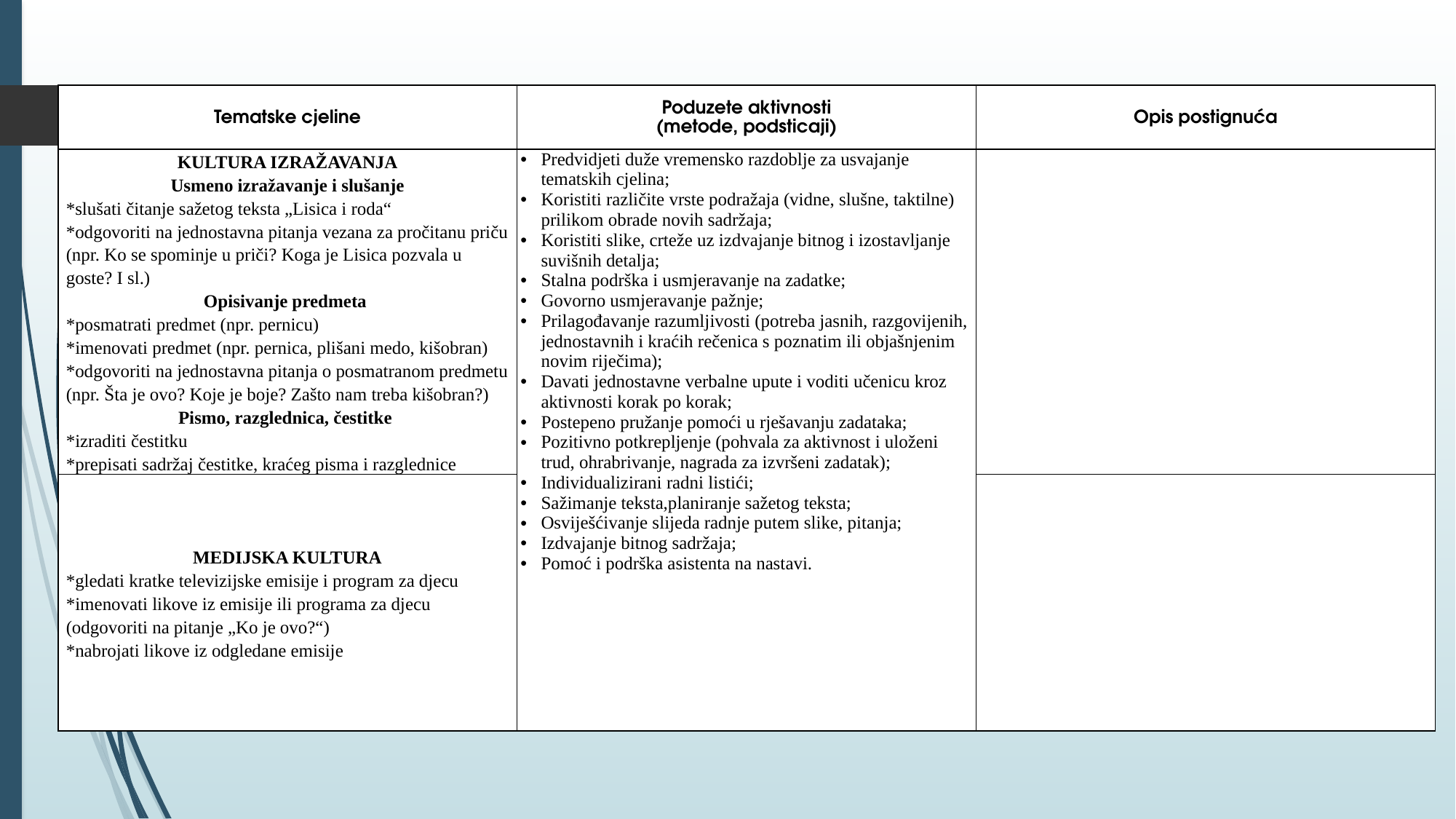

| Tematske cjeline | Poduzete aktivnosti (metode, podsticaji) | Opis postignuća |
| --- | --- | --- |
| KULTURA IZRAŽAVANJA Usmeno izražavanje i slušanje \*slušati čitanje sažetog teksta „Lisica i roda“ \*odgovoriti na jednostavna pitanja vezana za pročitanu priču (npr. Ko se spominje u priči? Koga je Lisica pozvala u goste? I sl.) Opisivanje predmeta \*posmatrati predmet (npr. pernicu) \*imenovati predmet (npr. pernica, plišani medo, kišobran) \*odgovoriti na jednostavna pitanja o posmatranom predmetu (npr. Šta je ovo? Koje je boje? Zašto nam treba kišobran?) Pismo, razglednica, čestitke \*izraditi čestitku \*prepisati sadržaj čestitke, kraćeg pisma i razglednice | Predvidjeti duže vremensko razdoblje za usvajanje tematskih cjelina; Koristiti različite vrste podražaja (vidne, slušne, taktilne) prilikom obrade novih sadržaja; Koristiti slike, crteže uz izdvajanje bitnog i izostavljanje suvišnih detalja; Stalna podrška i usmjeravanje na zadatke; Govorno usmjeravanje pažnje; Prilagođavanje razumljivosti (potreba jasnih, razgovijenih, jednostavnih i kraćih rečenica s poznatim ili objašnjenim novim riječima); Davati jednostavne verbalne upute i voditi učenicu kroz aktivnosti korak po korak; Postepeno pružanje pomoći u rješavanju zadataka; Pozitivno potkrepljenje (pohvala za aktivnost i uloženi trud, ohrabrivanje, nagrada za izvršeni zadatak); Individualizirani radni listići; Sažimanje teksta,planiranje sažetog teksta; Osviješćivanje slijeda radnje putem slike, pitanja; Izdvajanje bitnog sadržaja; Pomoć i podrška asistenta na nastavi. |  |
| MEDIJSKA KULTURA \*gledati kratke televizijske emisije i program za djecu \*imenovati likove iz emisije ili programa za djecu (odgovoriti na pitanje „Ko je ovo?“) \*nabrojati likove iz odgledane emisije |  |  |